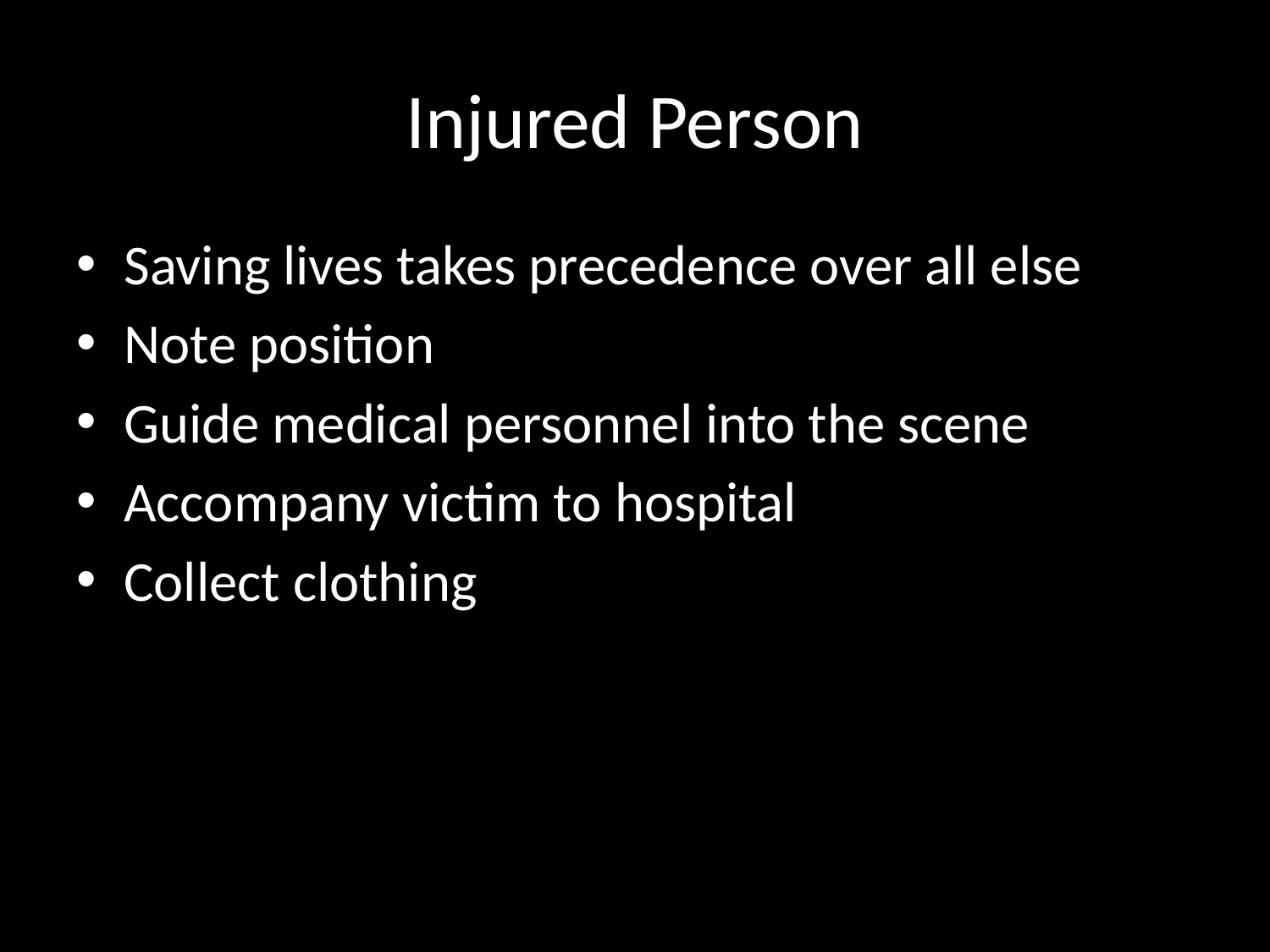

# Injured Person
Saving lives takes precedence over all else
Note position
Guide medical personnel into the scene
Accompany victim to hospital
Collect clothing